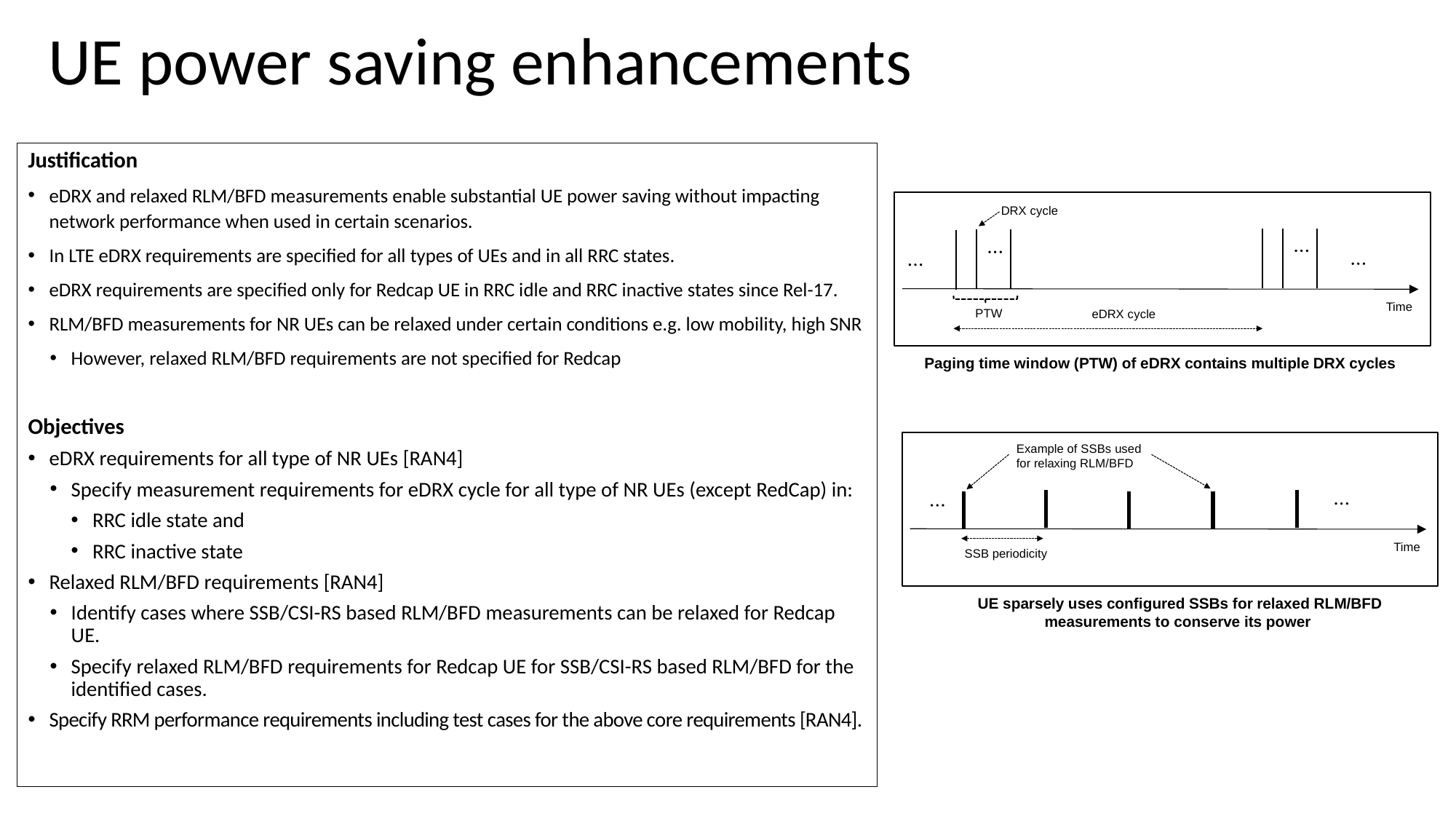

# UE power saving enhancements
Justification
eDRX and relaxed RLM/BFD measurements enable substantial UE power saving without impacting network performance when used in certain scenarios.
In LTE eDRX requirements are specified for all types of UEs and in all RRC states.
eDRX requirements are specified only for Redcap UE in RRC idle and RRC inactive states since Rel-17.
RLM/BFD measurements for NR UEs can be relaxed under certain conditions e.g. low mobility, high SNR
However, relaxed RLM/BFD requirements are not specified for Redcap

Objectives
eDRX requirements for all type of NR UEs [RAN4]
Specify measurement requirements for eDRX cycle for all type of NR UEs (except RedCap) in:
RRC idle state and
RRC inactive state
Relaxed RLM/BFD requirements [RAN4]
Identify cases where SSB/CSI-RS based RLM/BFD measurements can be relaxed for Redcap UE.
Specify relaxed RLM/BFD requirements for Redcap UE for SSB/CSI-RS based RLM/BFD for the identified cases.
Specify RRM performance requirements including test cases for the above core requirements [RAN4].

DRX cycle
…
…
…
…

Time
PTW
eDRX cycle
Paging time window (PTW) of eDRX contains multiple DRX cycles

Example of SSBs used for relaxing RLM/BFD
…
…
Time
SSB periodicity
UE sparsely uses configured SSBs for relaxed RLM/BFD measurements to conserve its power